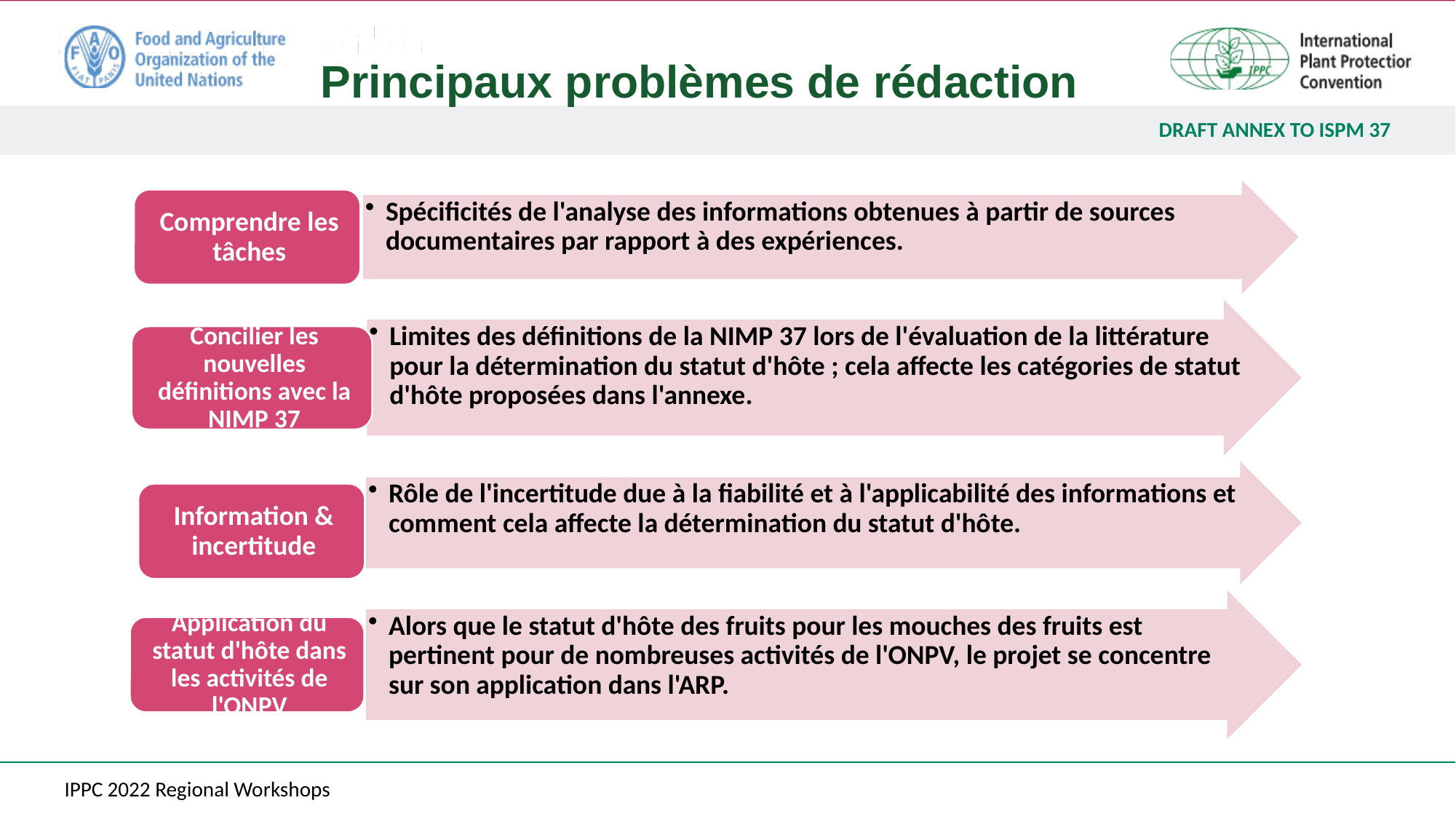

Principaux problèmes de rédaction
Spécificités de l'analyse des informations obtenues à partir de sources documentaires par rapport à des expériences.
Comprendre les tâches
Limites des définitions de la NIMP 37 lors de l'évaluation de la littérature pour la détermination du statut d'hôte ; cela affecte les catégories de statut d'hôte proposées dans l'annexe.
Concilier les nouvelles définitions avec la NIMP 37
Rôle de l'incertitude due à la fiabilité et à l'applicabilité des informations et comment cela affecte la détermination du statut d'hôte.
Information & incertitude
Alors que le statut d'hôte des fruits pour les mouches des fruits est pertinent pour de nombreuses activités de l'ONPV, le projet se concentre sur son application dans l'ARP.
Application du statut d'hôte dans les activités de l'ONPV